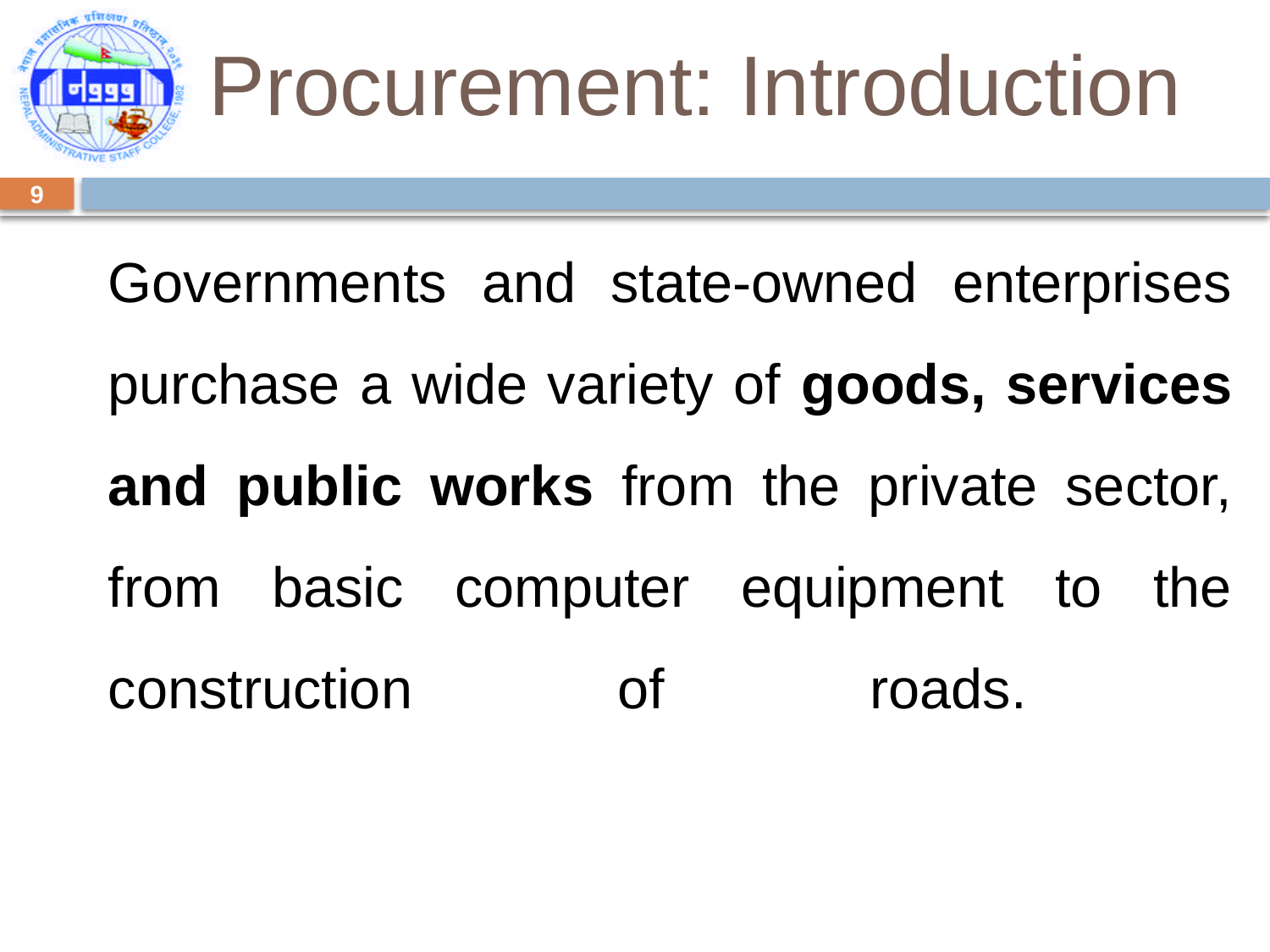

Procurement: Introduction
9
# Governments and state-owned enterprises purchase a wide variety of goods, services and public works from the private sector, from basic computer equipment to the construction of roads.